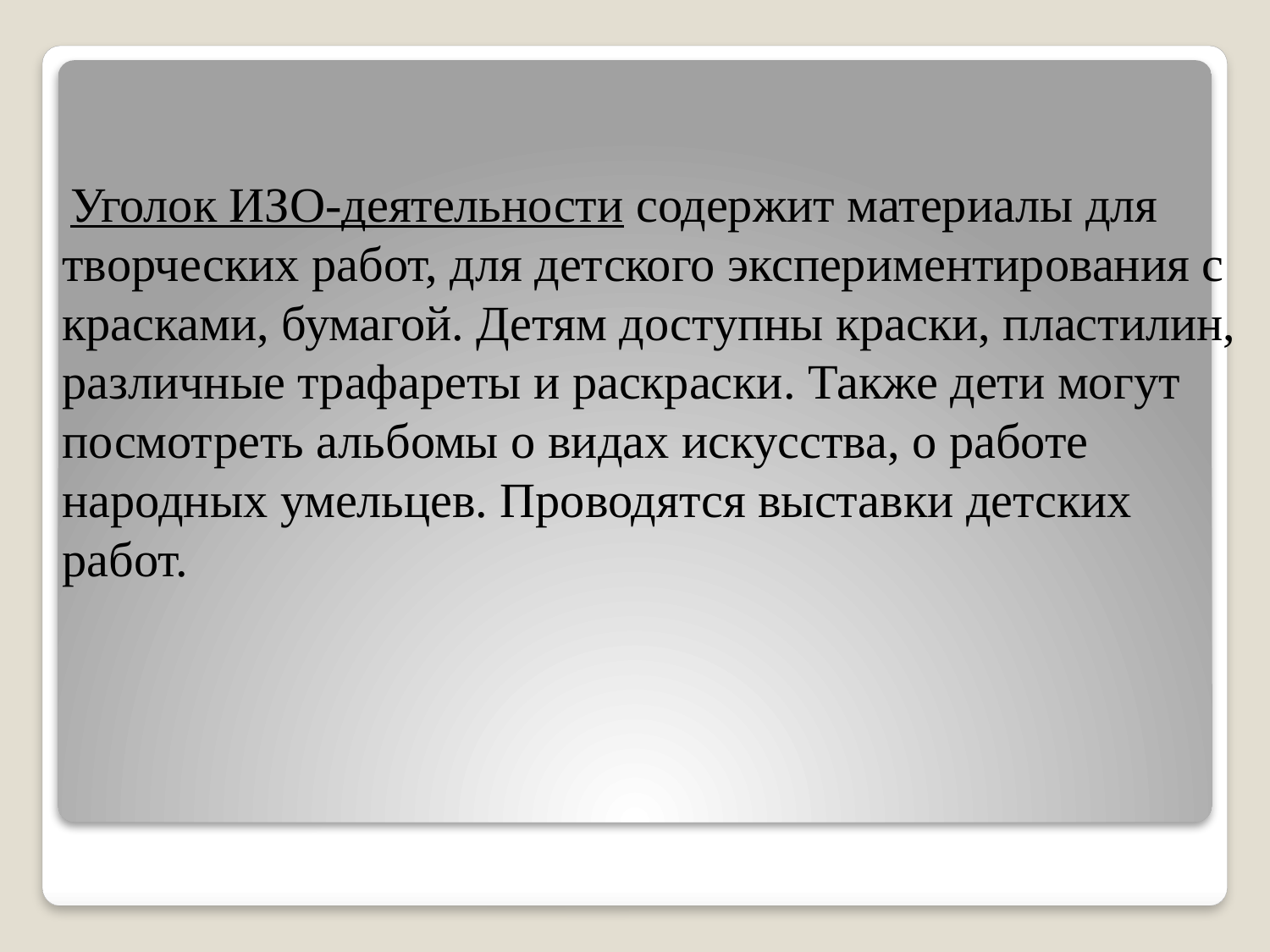

Уголок ИЗО-деятельности содержит материалы для творческих работ, для детского экспериментирования с красками, бумагой. Детям доступны краски, пластилин, различные трафареты и раскраски. Также дети могут посмотреть альбомы о видах искусства, о работе народных умельцев. Проводятся выставки детских работ.